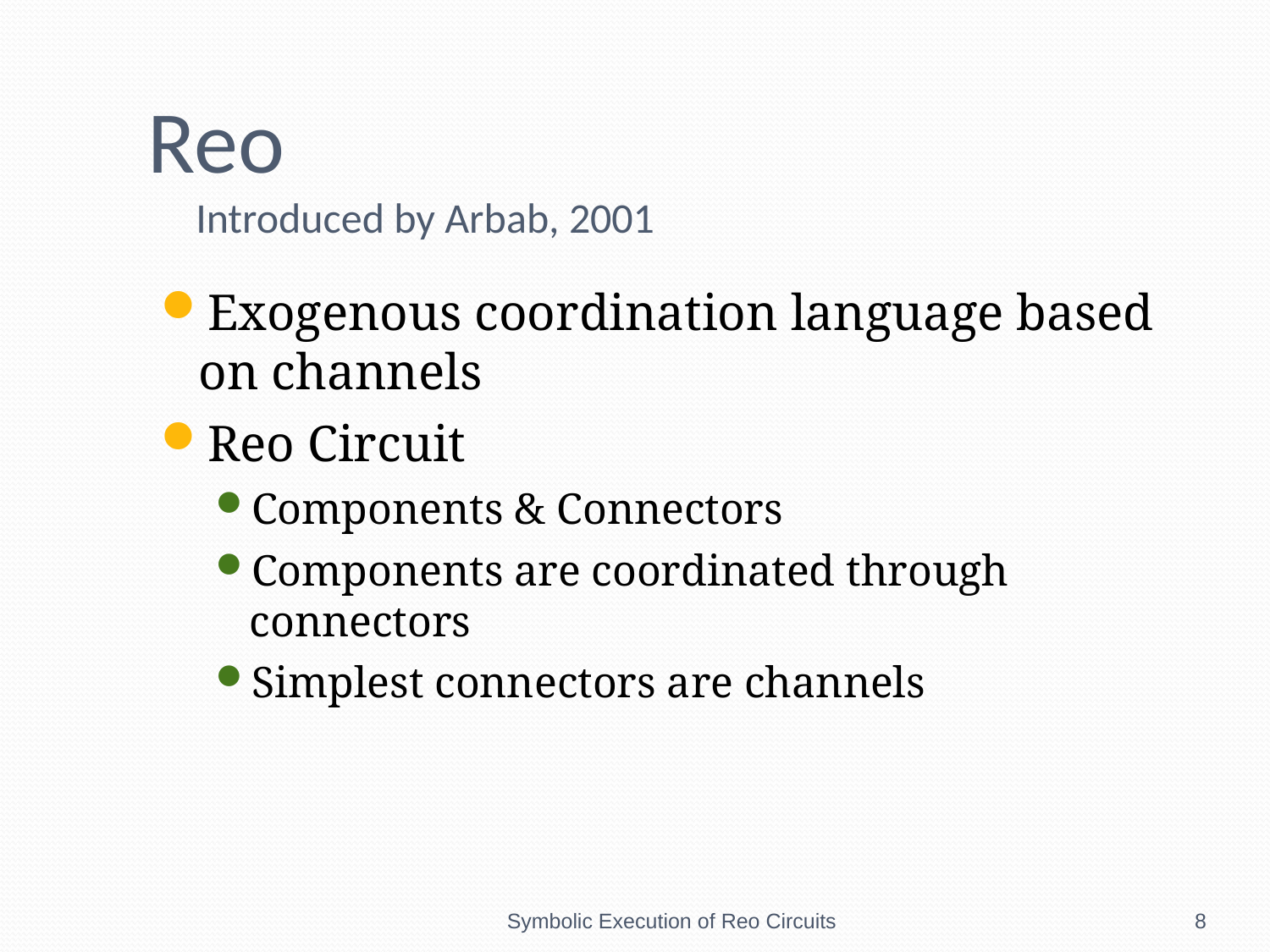

Reo
Introduced by Arbab, 2001
Exogenous coordination language based on channels
Reo Circuit
Components & Connectors
Components are coordinated through connectors
Simplest connectors are channels
Symbolic Execution of Reo Circuits
8